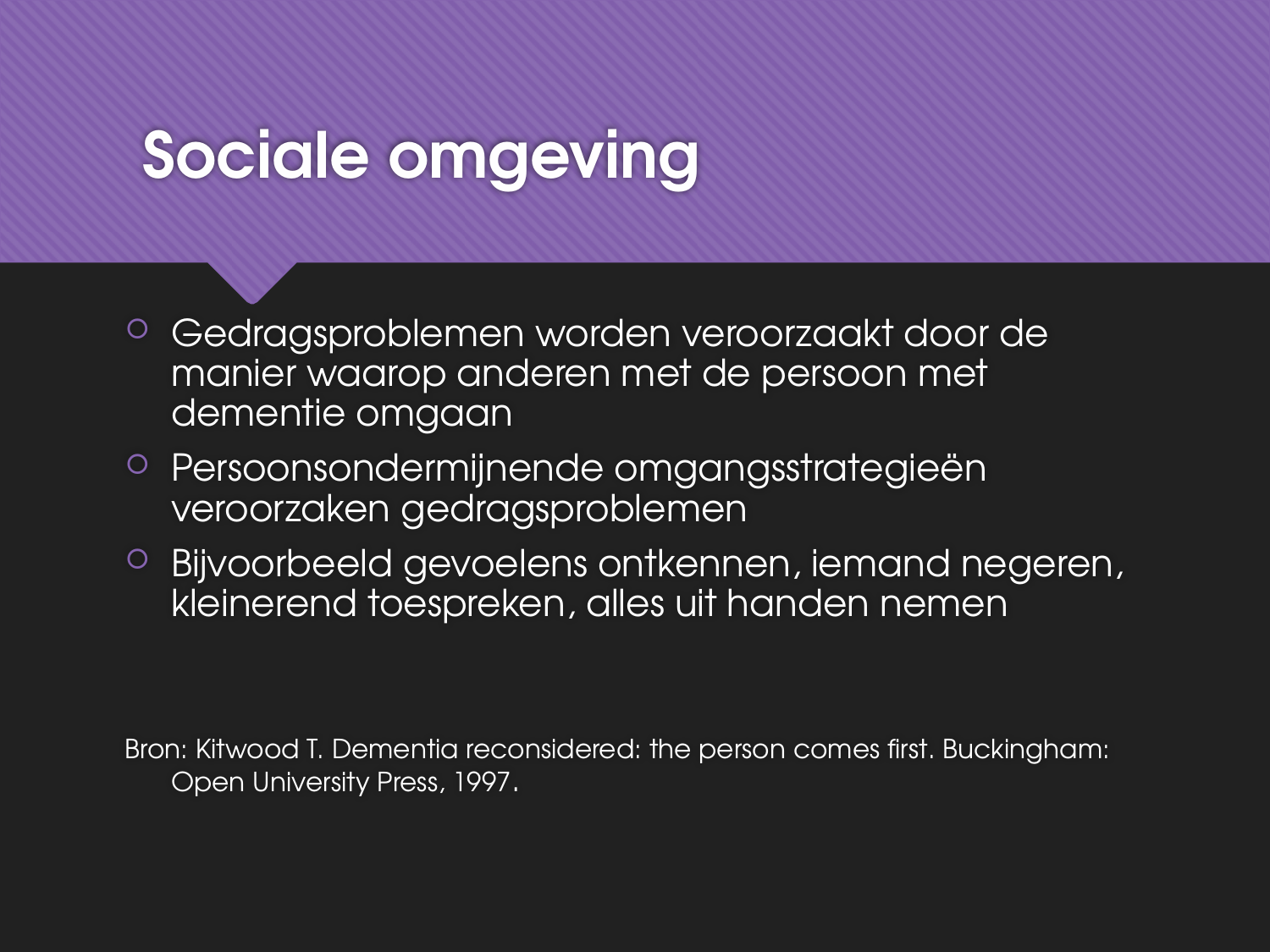

# Sociale omgeving
Gedragsproblemen worden veroorzaakt door de manier waarop anderen met de persoon met dementie omgaan
Persoonsondermijnende omgangsstrategieën veroorzaken gedragsproblemen
Bijvoorbeeld gevoelens ontkennen, iemand negeren, kleinerend toespreken, alles uit handen nemen

Bron: Kitwood T. Dementia reconsidered: the person comes first. Buckingham: Open University Press, 1997.